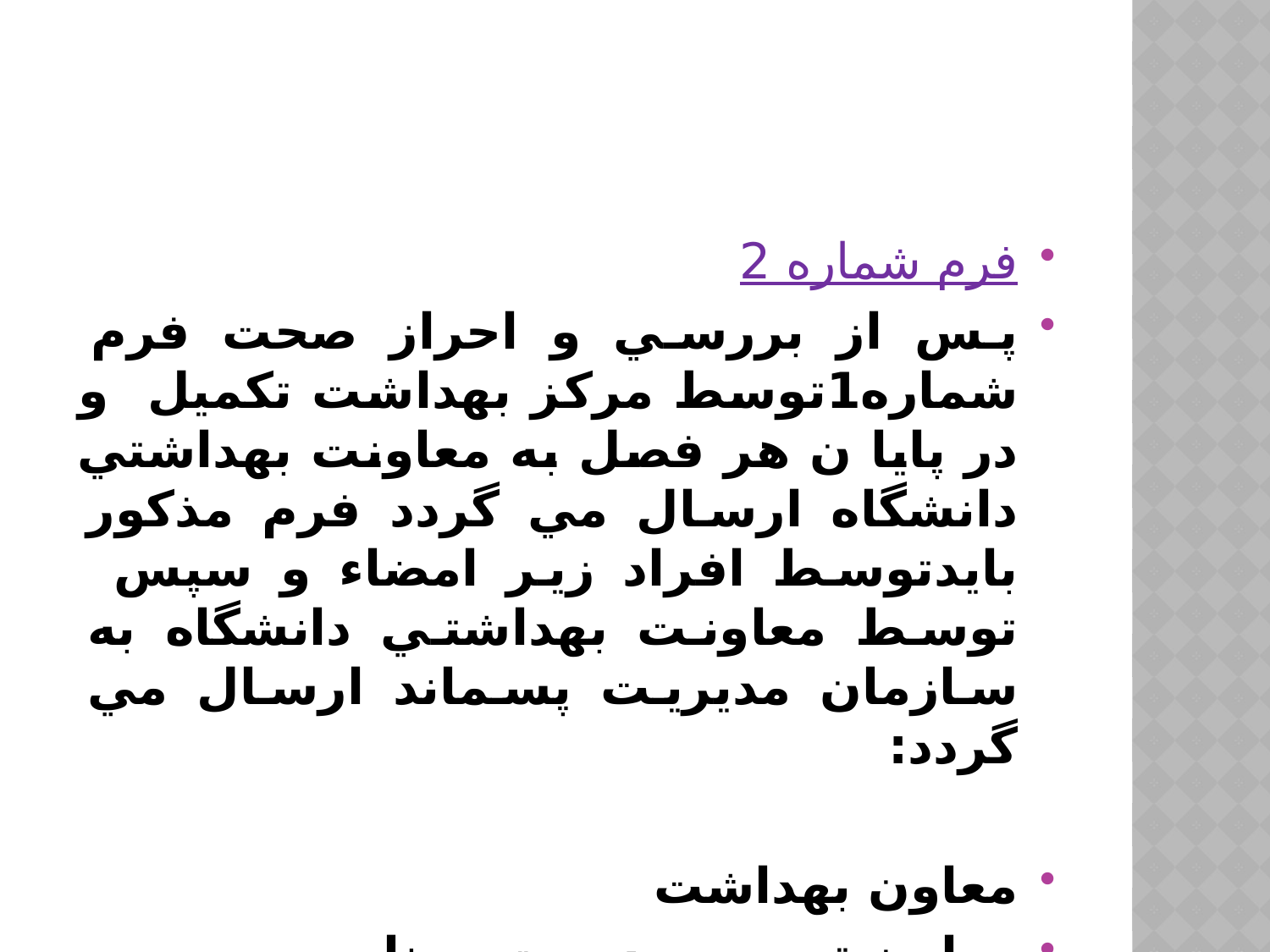

فرم شماره 2
پس از بررسي و احراز صحت فرم شماره1توسط مركز بهداشت تكميل  و در پايا ن هر فصل به معاونت بهداشتي دانشگاه ارسال مي گردد فرم مذكور بايدتوسط افراد زير امضاء و سپس  توسط معاونت بهداشتي دانشگاه به سازمان مديريت پسماند ارسال مي گردد:

معاون بهداشت
معاون توسعه مديريت ومنابع
معاون درمان